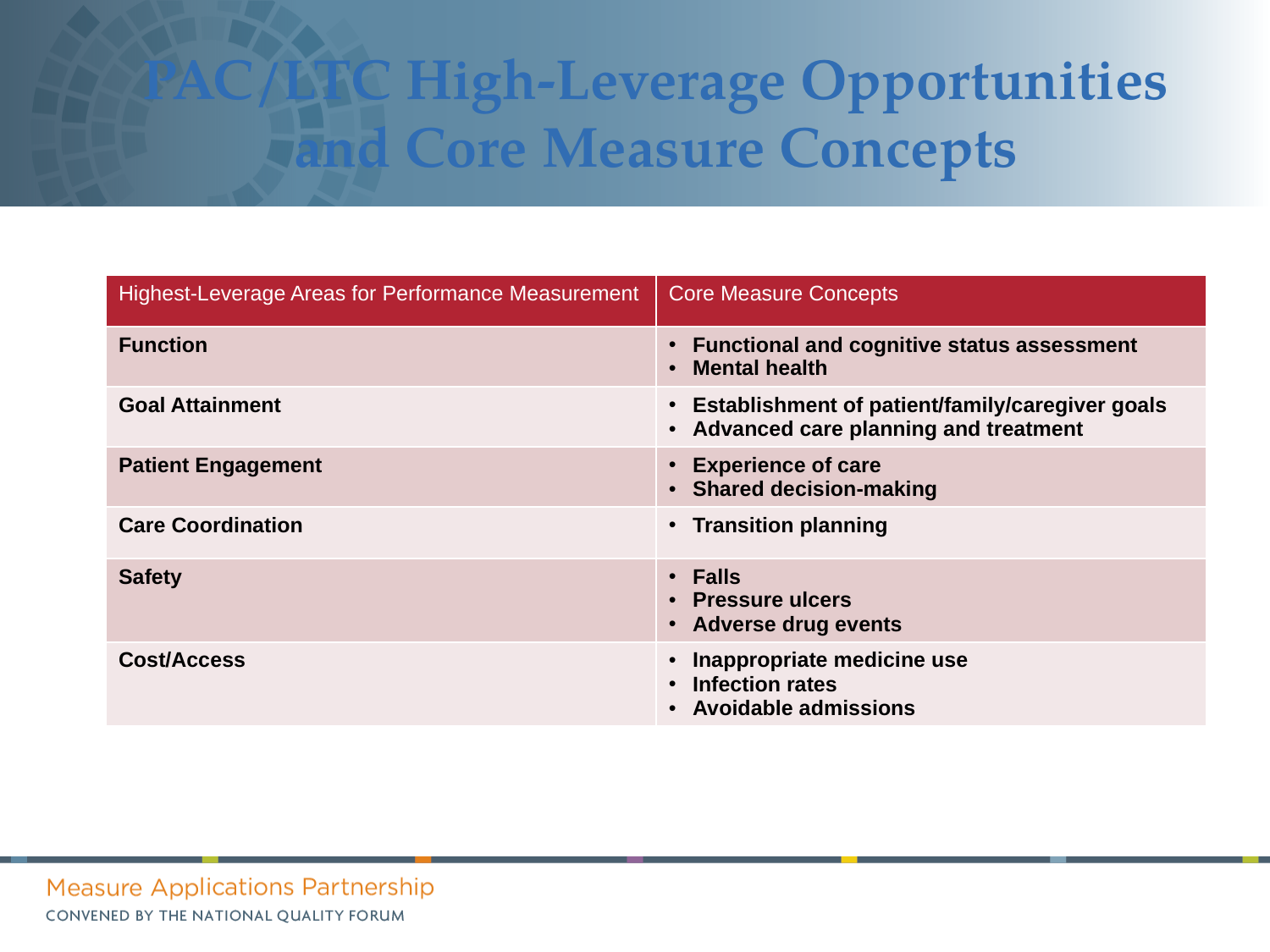

# PAC/LTC High-Leverage Opportunities and Core Measure Concepts
| Highest-Leverage Areas for Performance Measurement | Core Measure Concepts |
| --- | --- |
| Function | Functional and cognitive status assessment Mental health |
| Goal Attainment | Establishment of patient/family/caregiver goals Advanced care planning and treatment |
| Patient Engagement | Experience of care Shared decision-making |
| Care Coordination | Transition planning |
| Safety | Falls Pressure ulcers Adverse drug events |
| Cost/Access | Inappropriate medicine use Infection rates Avoidable admissions |